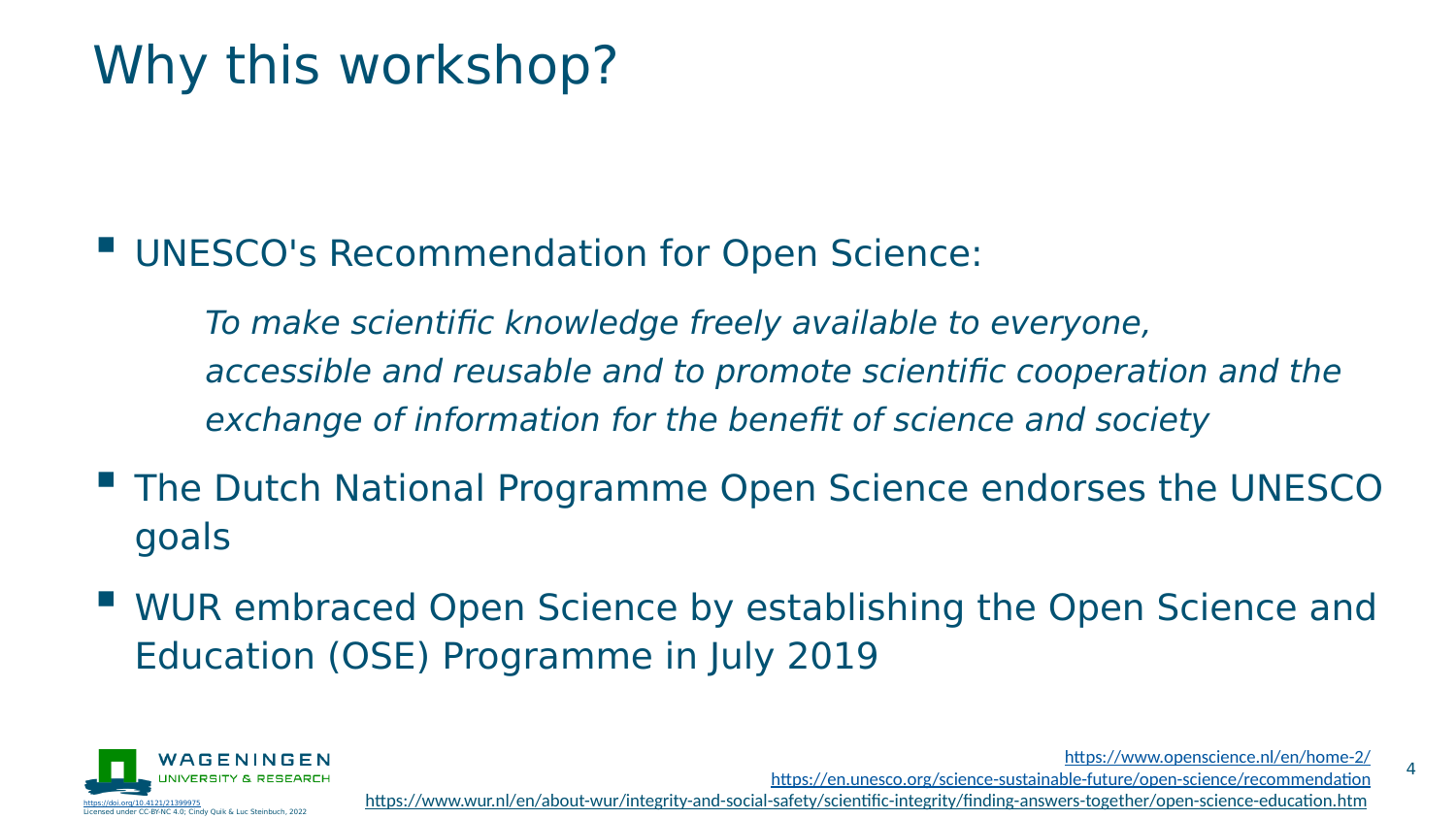

# Why this workshop?
UNESCO's Recommendation for Open Science:
To make scientific knowledge freely available to everyone,
accessible and reusable and to promote scientific cooperation and the exchange of information for the benefit of science and society
The Dutch National Programme Open Science endorses the UNESCO goals
WUR embraced Open Science by establishing the Open Science and Education (OSE) Programme in July 2019

https://www.openscience.nl/en/home-2/
https://en.unesco.org/science-sustainable-future/open-science/recommendation
https://www.wur.nl/en/about-wur/integrity-and-social-safety/scientific-integrity/finding-answers-together/open-science-education.htm
4